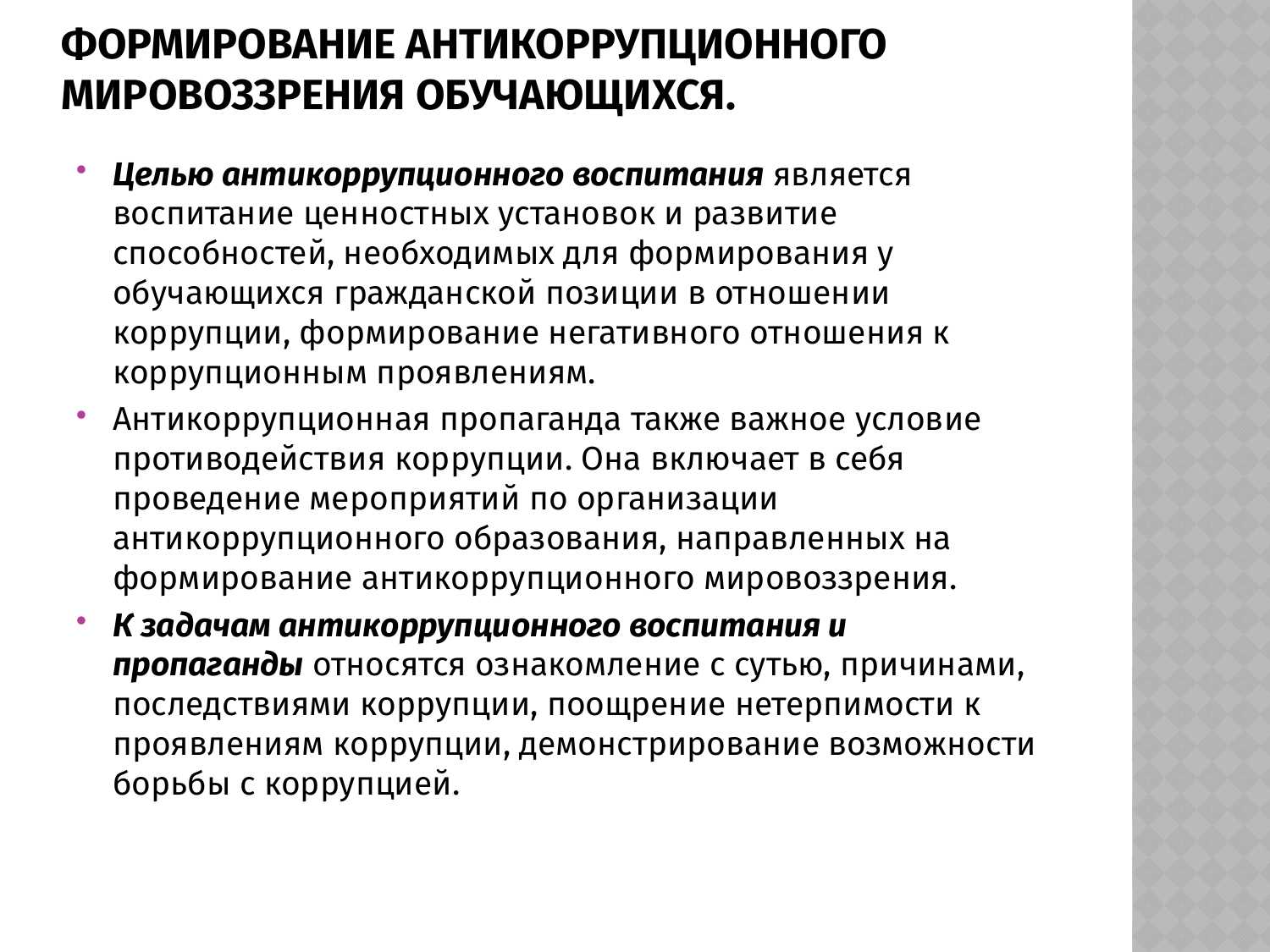

# Формирование антикоррупционного мировоззрения обучающихся.
Целью антикоррупционного воспитания является воспитание ценностных установок и развитие способностей, необходимых для формирования у обучающихся гражданской позиции в отношении коррупции, формирование негативного отношения к коррупционным проявлениям.
Антикоррупционная пропаганда также важное условие противодействия коррупции. Она включает в себя  проведение мероприятий по организации антикоррупционного образования, направленных на формирование антикоррупционного мировоззрения.
К задачам антикоррупционного воспитания и пропаганды относятся ознакомление с сутью, причинами, последствиями коррупции, поощрение нетерпимости к проявлениям коррупции, демонстрирование возможности борьбы с коррупцией.